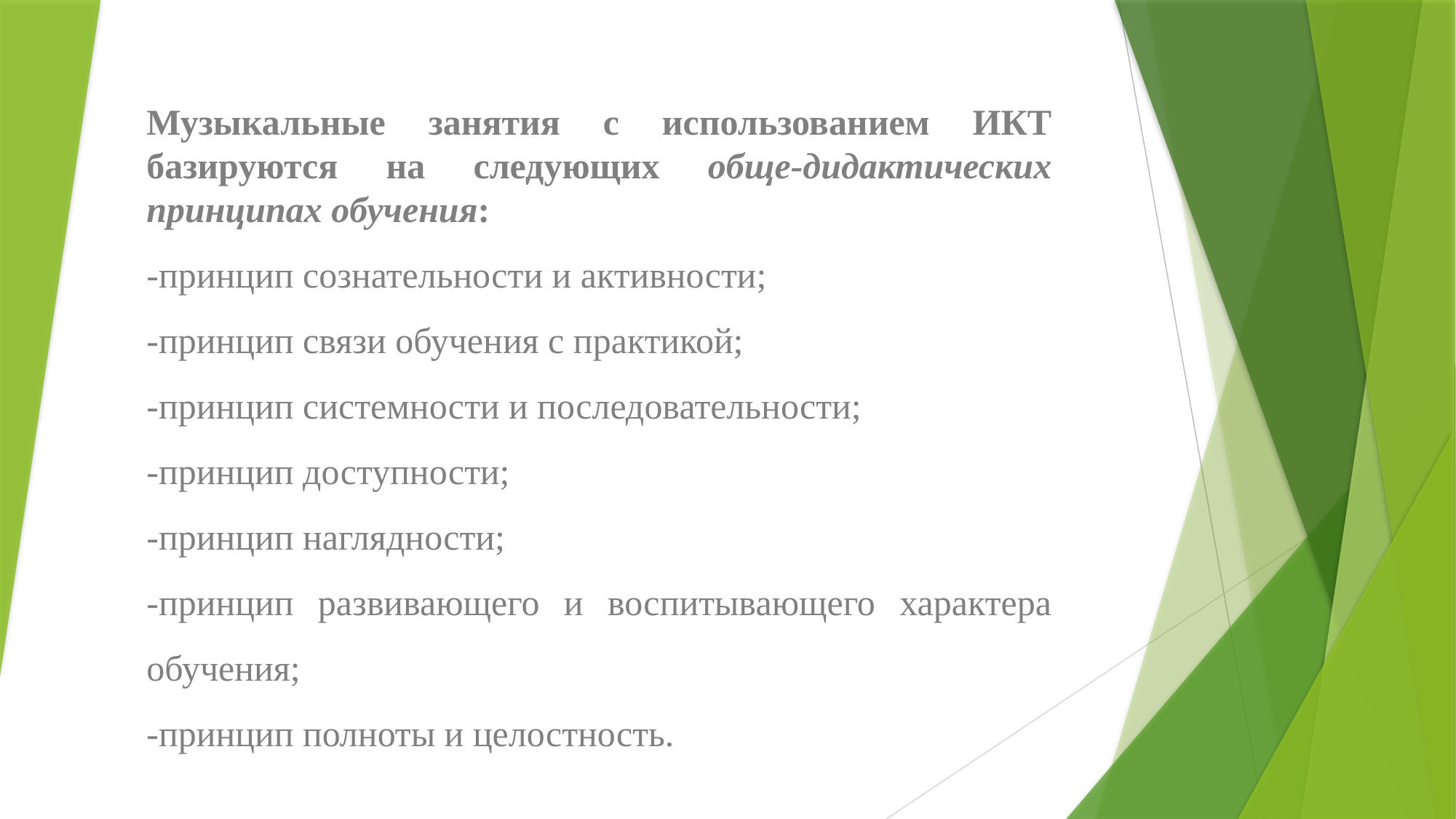

Музыкальные занятия с использованием ИКТ базируются на следующих обще-дидактических принципах обучения:
-принцип сознательности и активности;
-принцип связи обучения с практикой;
-принцип системности и последовательности;
-принцип доступности;
-принцип наглядности;
-принцип развивающего и воспитывающего характера обучения;
-принцип полноты и целостность.